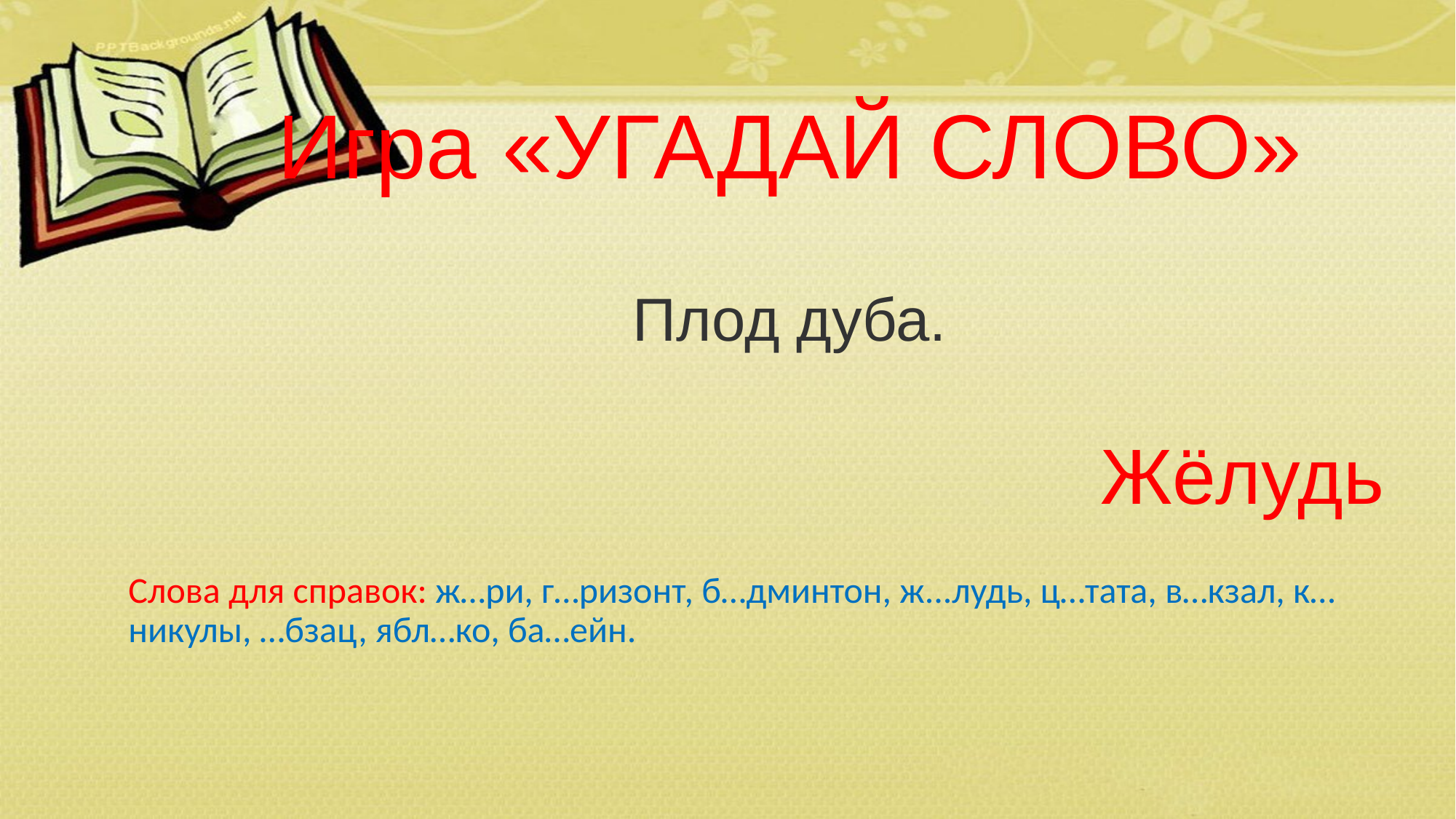

Игра «УГАДАЙ СЛОВО»
Плод дуба.
Жёлудь
Слова для справок: ж…ри, г…ризонт, б…дминтон, ж...лудь, ц…тата, в…кзал, к…никулы, …бзац, ябл…ко, ба…ейн.